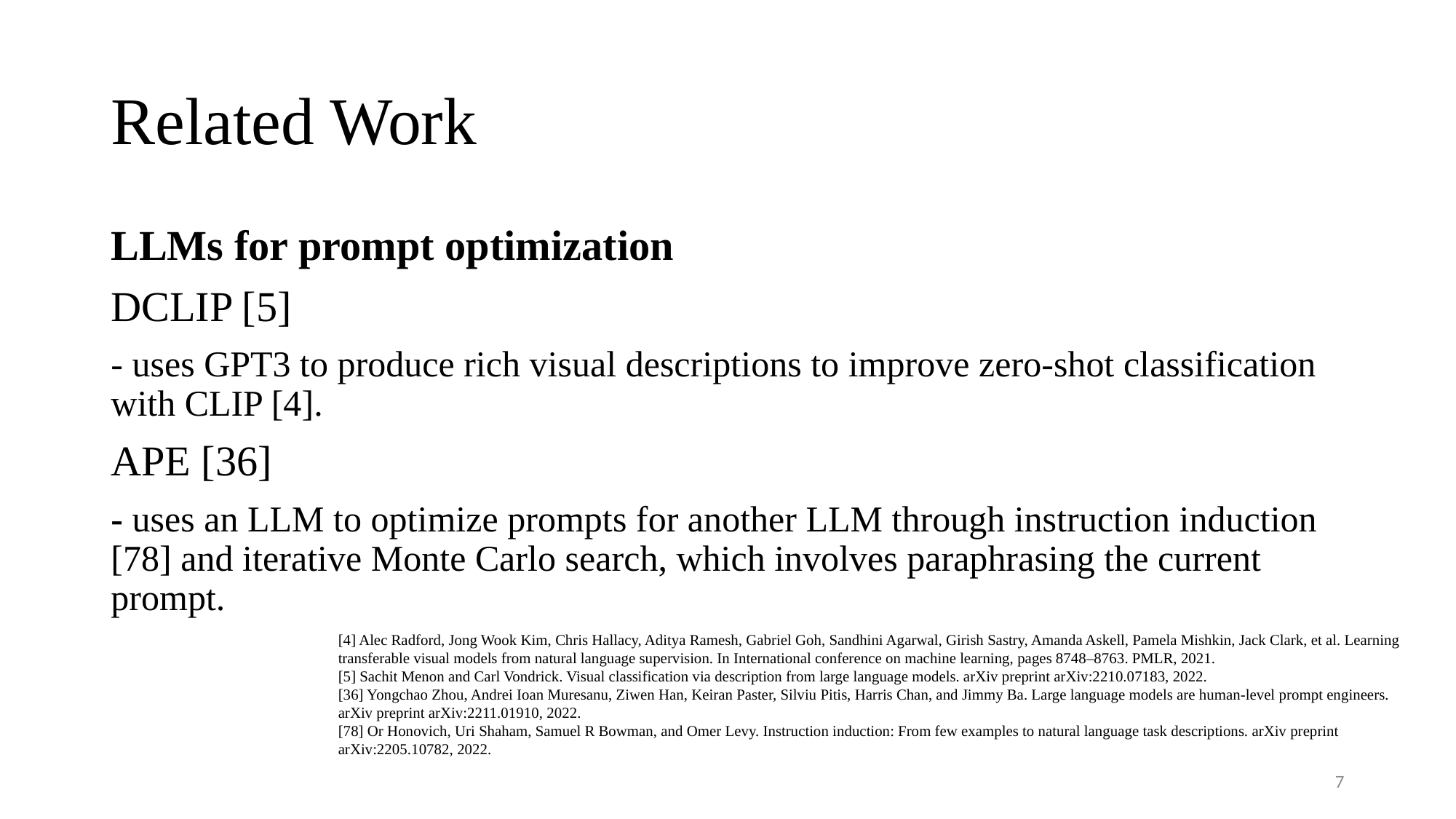

# Related Work
LLMs for prompt optimization
DCLIP [5]
- uses GPT3 to produce rich visual descriptions to improve zero-shot classification with CLIP [4].
APE [36]
- uses an LLM to optimize prompts for another LLM through instruction induction [78] and iterative Monte Carlo search, which involves paraphrasing the current prompt.

[4] Alec Radford, Jong Wook Kim, Chris Hallacy, Aditya Ramesh, Gabriel Goh, Sandhini Agarwal, Girish Sastry, Amanda Askell, Pamela Mishkin, Jack Clark, et al. Learning transferable visual models from natural language supervision. In International conference on machine learning, pages 8748–8763. PMLR, 2021.
[5] Sachit Menon and Carl Vondrick. Visual classification via description from large language models. arXiv preprint arXiv:2210.07183, 2022.
[36] Yongchao Zhou, Andrei Ioan Muresanu, Ziwen Han, Keiran Paster, Silviu Pitis, Harris Chan, and Jimmy Ba. Large language models are human-level prompt engineers. arXiv preprint arXiv:2211.01910, 2022.
[78] Or Honovich, Uri Shaham, Samuel R Bowman, and Omer Levy. Instruction induction: From few examples to natural language task descriptions. arXiv preprint arXiv:2205.10782, 2022.
7